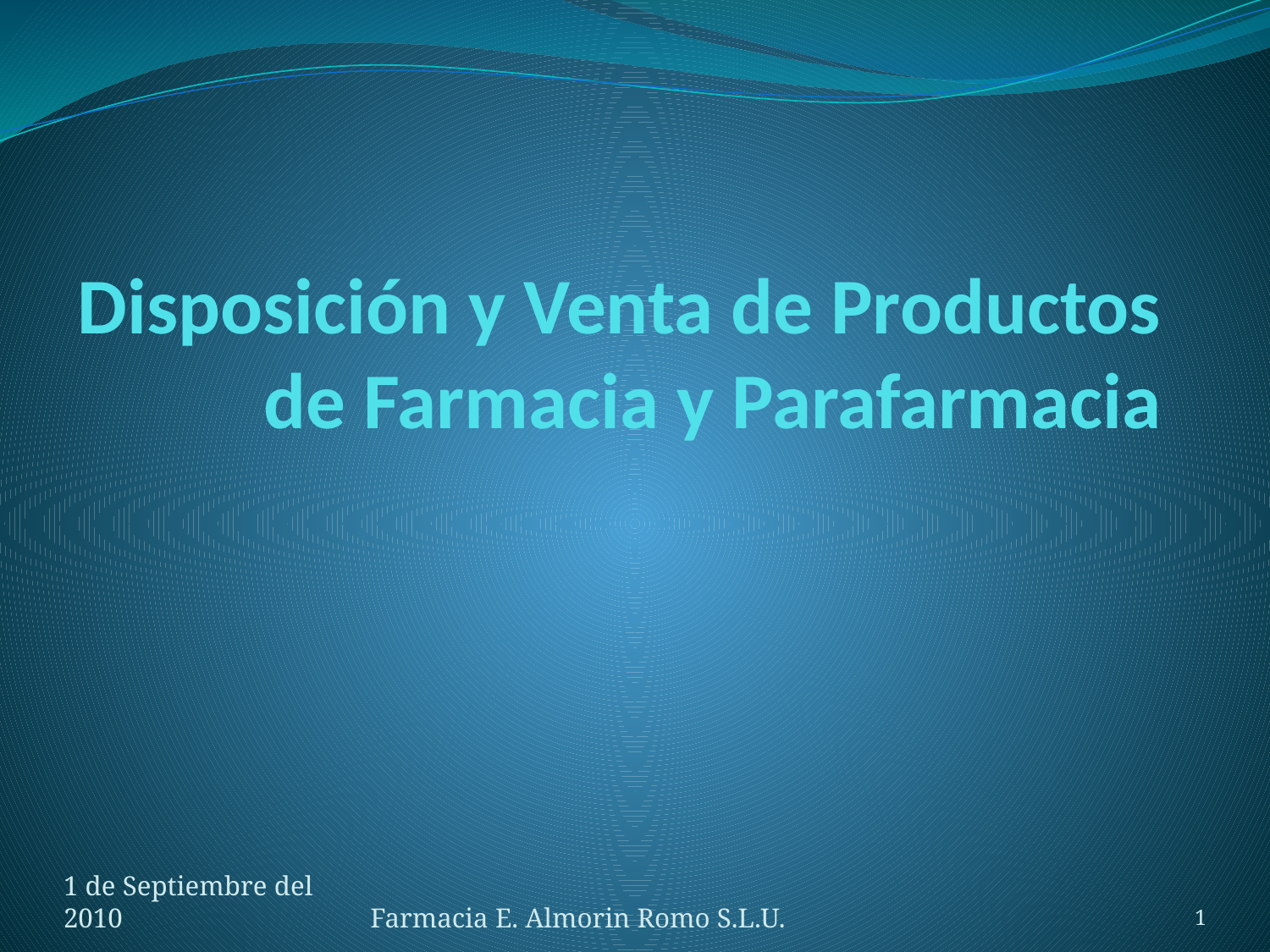

# Disposición y Venta de Productos de Farmacia y Parafarmacia

1 de Septiembre del 2010
Farmacia E. Almorin Romo S.L.U.
1